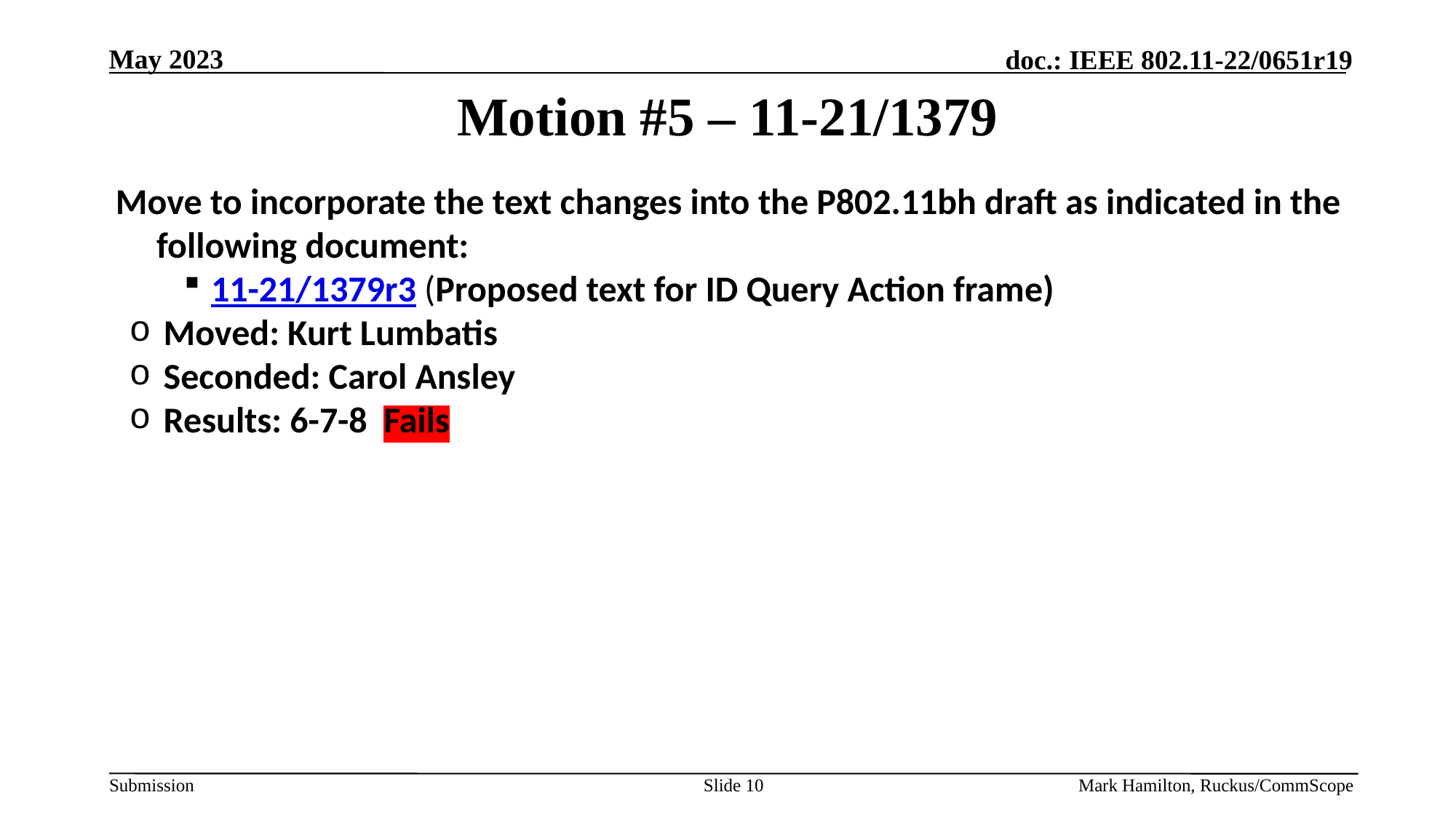

# Motion #5 – 11-21/1379
Move to incorporate the text changes into the P802.11bh draft as indicated in the following document:
11-21/1379r3 (Proposed text for ID Query Action frame)
Moved: Kurt Lumbatis
Seconded: Carol Ansley
Results: 6-7-8  Fails

Slide 10